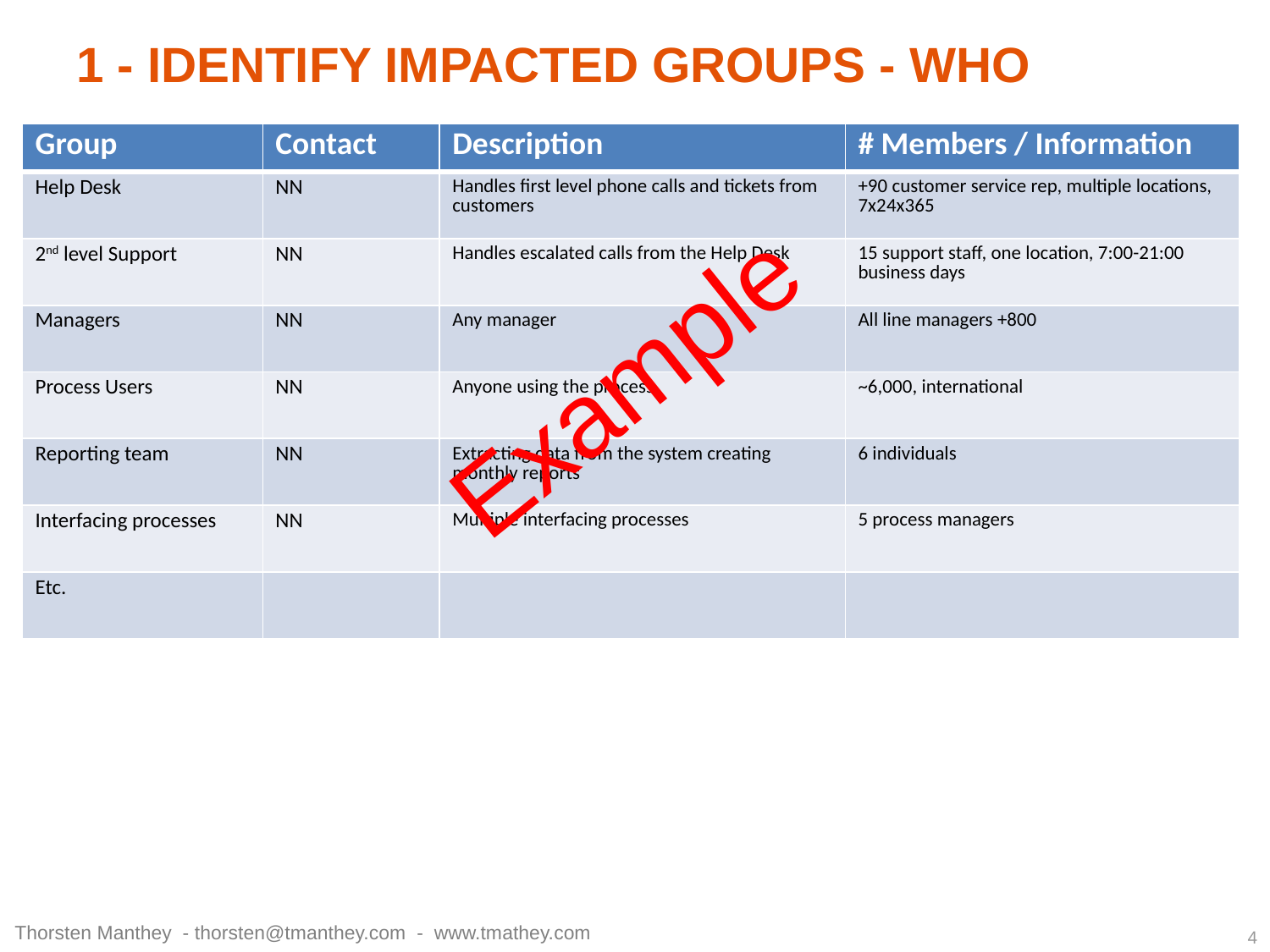

1 - IDENTIFY IMPACTED GROUPS - WHO
| Group | Contact | Description | # Members / Information |
| --- | --- | --- | --- |
| Help Desk | NN | Handles first level phone calls and tickets from customers | +90 customer service rep, multiple locations, 7x24x365 |
| 2nd level Support | NN | Handles escalated calls from the Help Desk | 15 support staff, one location, 7:00-21:00 business days |
| Managers | NN | Any manager | All line managers +800 |
| Process Users | NN | Anyone using the process. | ~6,000, international |
| Reporting team | NN | Extracting data from the system creating monthly reports | 6 individuals |
| Interfacing processes | NN | Multiple interfacing processes | 5 process managers |
| Etc. |  |  |  |
Example
Thorsten Manthey  - thorsten@tmanthey.com  -  www.tmathey.com
4